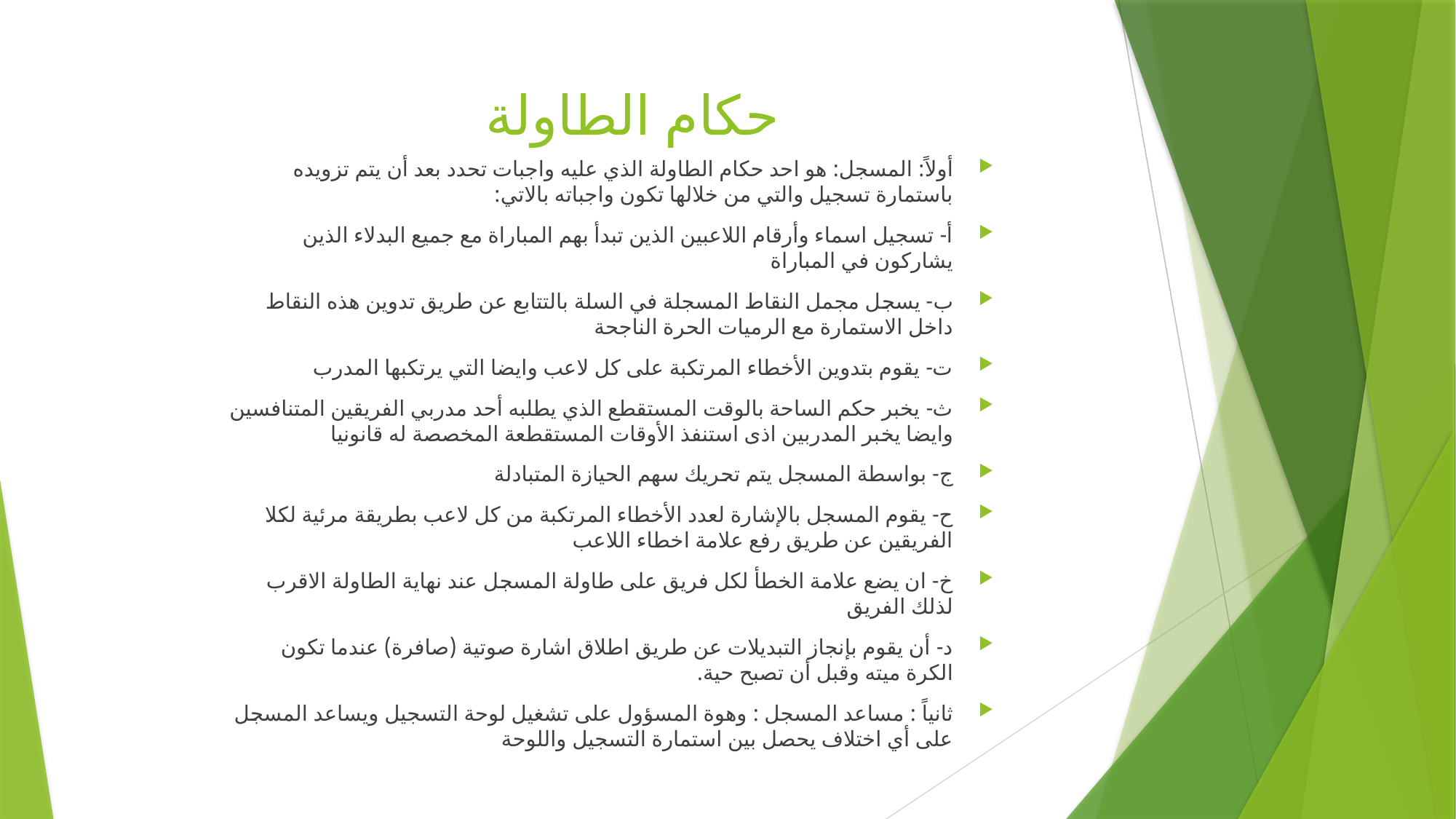

# حكام الطاولة
أولاً: المسجل: هو احد حكام الطاولة الذي عليه واجبات تحدد بعد أن يتم تزويده باستمارة تسجيل والتي من خلالها تكون واجباته بالاتي:
أ- تسجيل اسماء وأرقام اللاعبين الذين تبدأ بهم المباراة مع جميع البدلاء الذين يشاركون في المباراة
ب- يسجل مجمل النقاط المسجلة في السلة بالتتابع عن طريق تدوين هذه النقاط داخل الاستمارة مع الرميات الحرة الناجحة
ت- يقوم بتدوين الأخطاء المرتكبة على كل لاعب وايضا التي يرتكبها المدرب
ث- يخبر حكم الساحة بالوقت المستقطع الذي يطلبه أحد مدربي الفريقين المتنافسين وايضا يخبر المدربين اذى استنفذ الأوقات المستقطعة المخصصة له قانونيا
ج- بواسطة المسجل يتم تحريك سهم الحيازة المتبادلة
ح- يقوم المسجل بالإشارة لعدد الأخطاء المرتكبة من كل لاعب بطريقة مرئية لكلا الفريقين عن طريق رفع علامة اخطاء اللاعب
خ- ان يضع علامة الخطأ لكل فريق على طاولة المسجل عند نهاية الطاولة الاقرب لذلك الفريق
د- أن يقوم بإنجاز التبديلات عن طريق اطلاق اشارة صوتية (صافرة) عندما تكون الكرة ميته وقبل أن تصبح حية.
ثانياً : مساعد المسجل : وهوة المسؤول على تشغيل لوحة التسجيل ويساعد المسجل على أي اختلاف يحصل بين استمارة التسجيل واللوحة